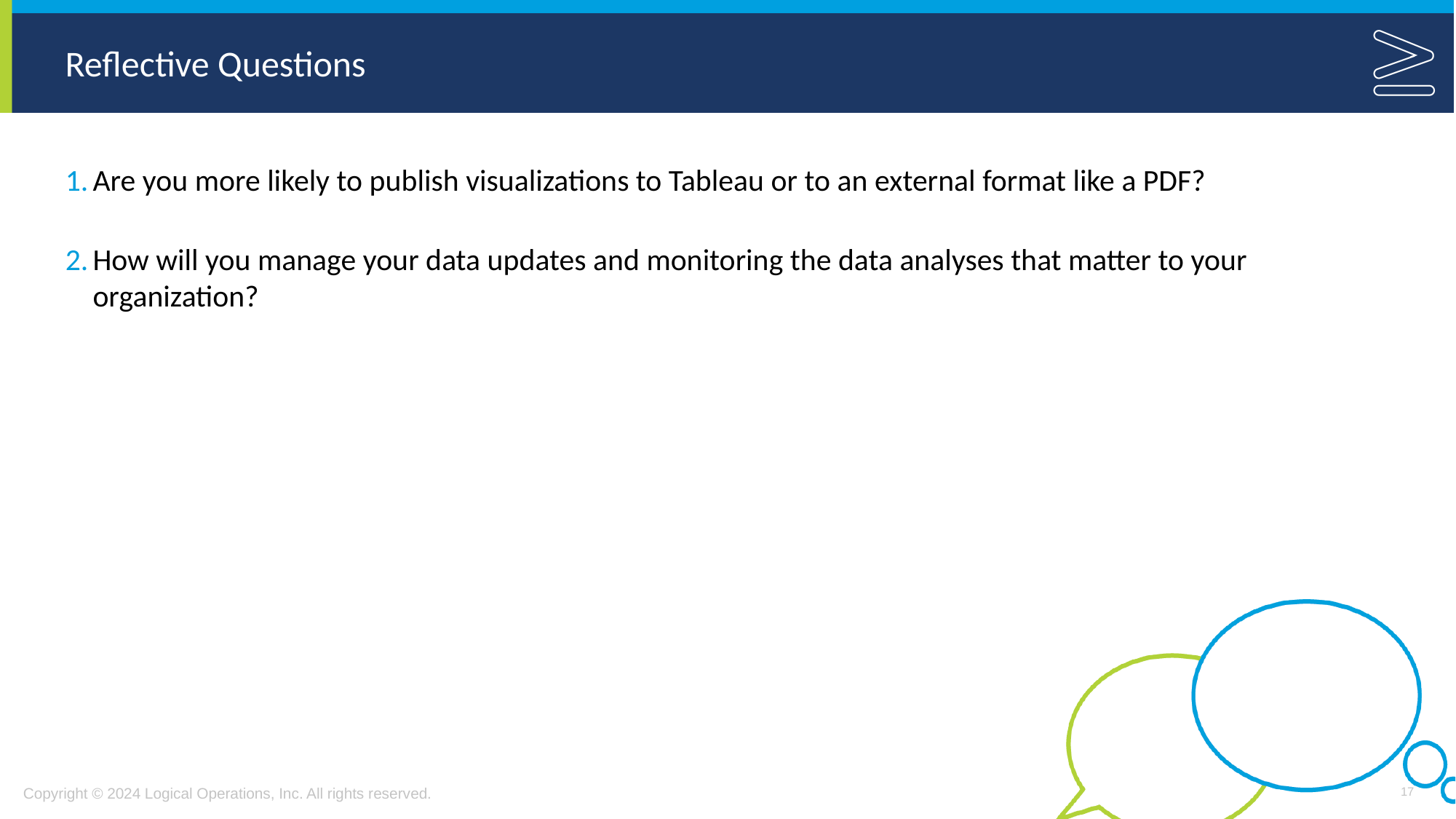

Are you more likely to publish visualizations to Tableau or to an external format like a PDF?
How will you manage your data updates and monitoring the data analyses that matter to your organization?
17